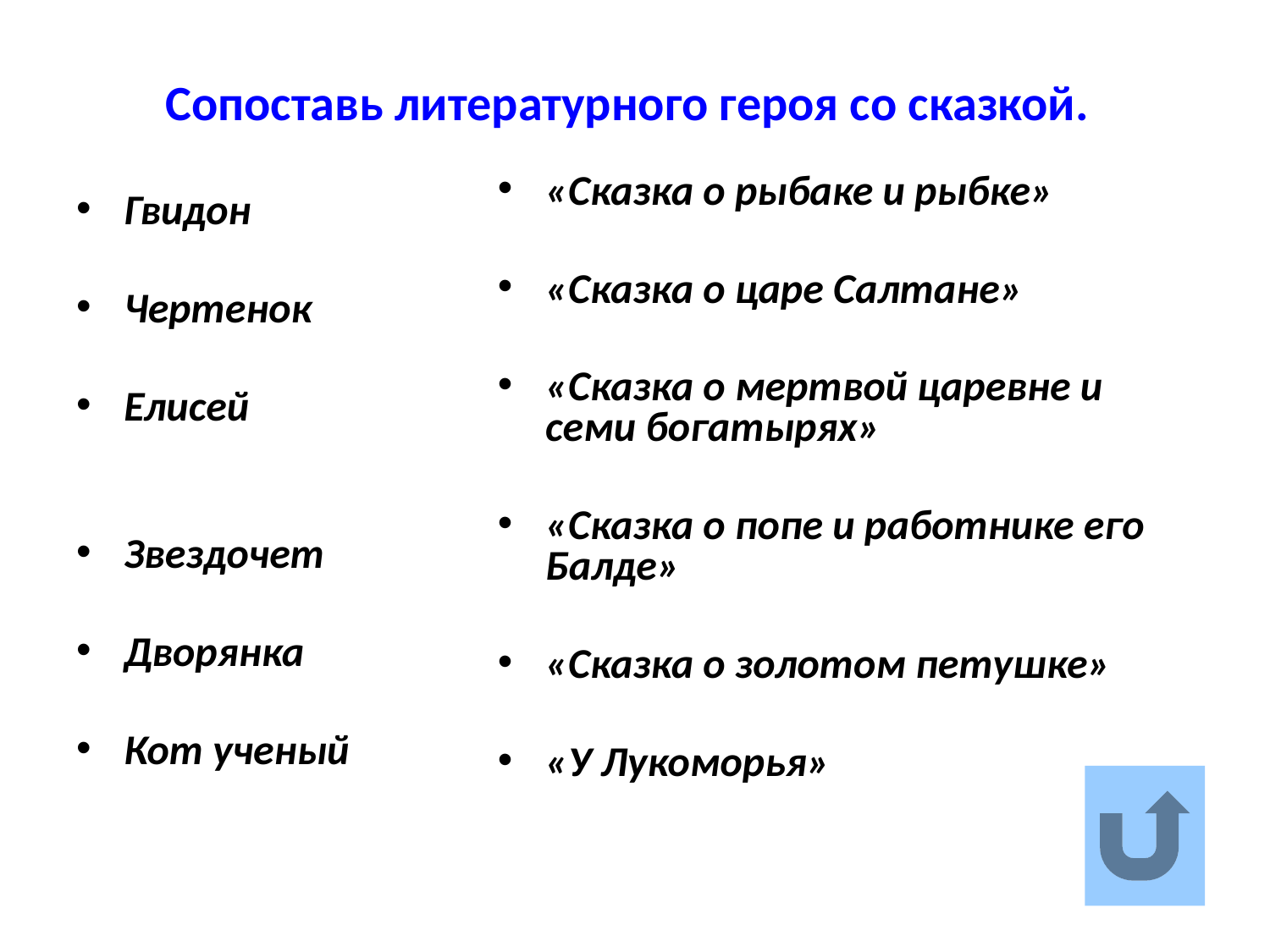

# Сопоставь литературного героя со сказкой.
«Сказка о рыбаке и рыбке»

«Сказка о царе Салтане»

«Сказка о мертвой царевне и семи богатырях»

«Сказка о попе и работнике его Балде»

«Сказка о золотом петушке»

«У Лукоморья»

Гвидон

Чертенок

Елисей

Звездочет

Дворянка

Кот ученый